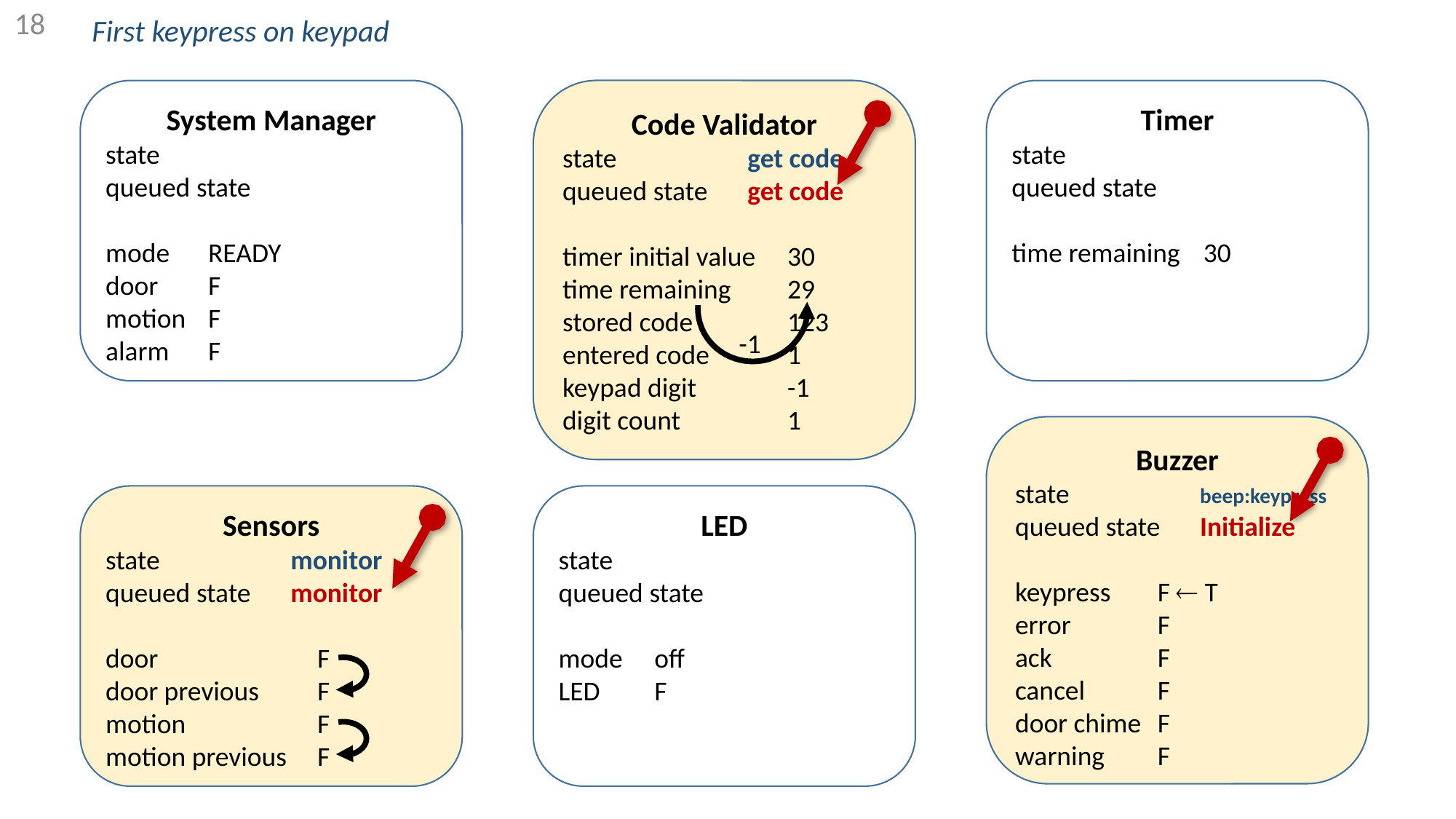

18
First keypress on keypad
Code Validator
state	get code
queued state	get code

timer initial value	30
time remaining	29
stored code	123
entered code	1
keypad digit	-1
digit count	1

Timer
state
queued state

time remaining	30

System Manager
state
queued state

mode	READY
door	F
motion	F
alarm	F

-1
Buzzer
state	beep:keypress
queued state	Initialize

keypress	F ← T
error	F
ack	F
cancel	F
door chime	F
warning	F

Sensors
state	monitor
queued state	monitor

door	F
door previous	F
motion	F
motion previous	F

LED
state
queued state

mode	off
LED	F